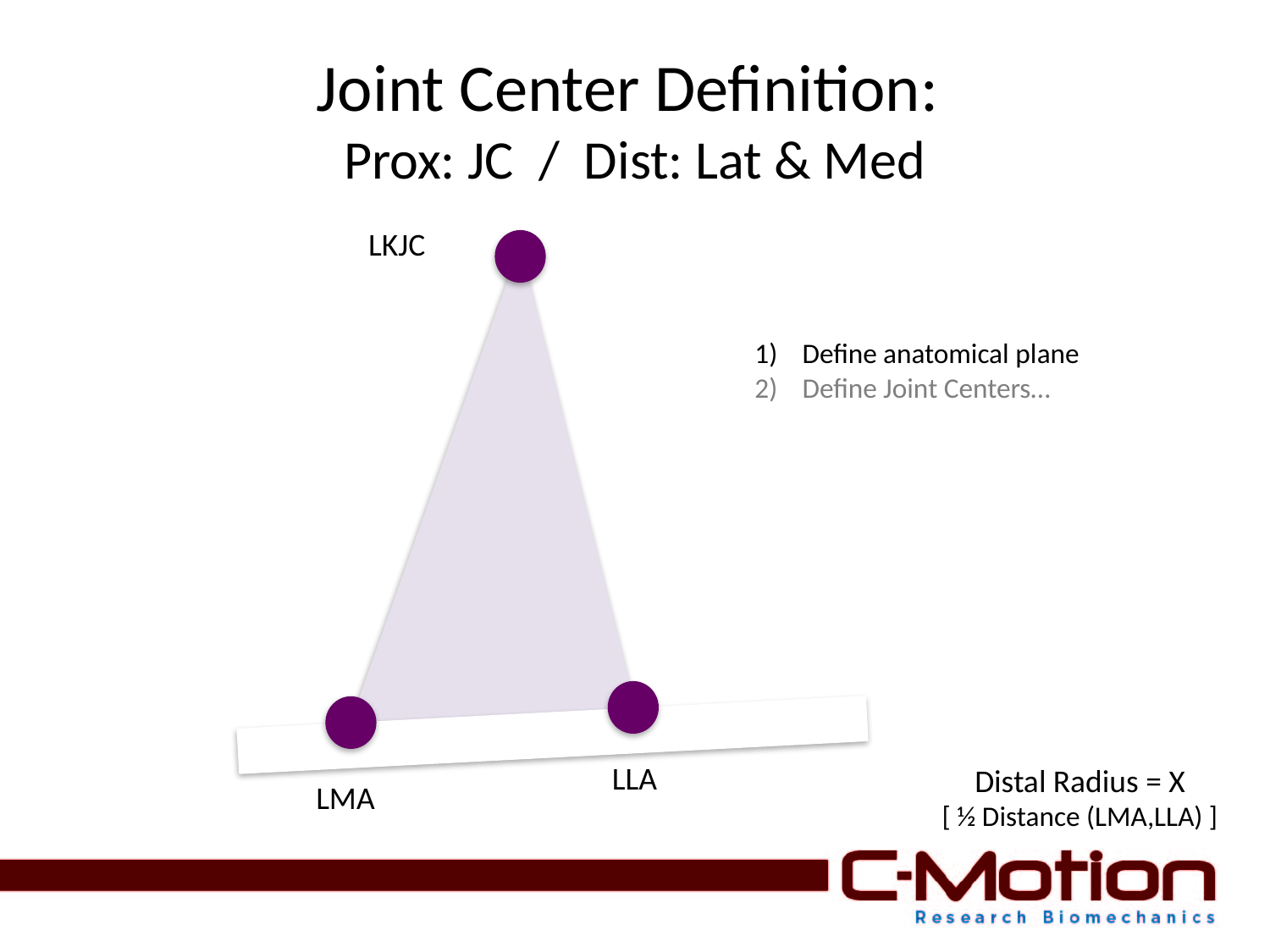

# Joint Center Definition: Prox: JC  /  Dist: Lat & Med
LKJC

Define anatomical plane
Define Joint Centers…

LLA
Distal Radius = X
[ ½ Distance (LMA,LLA) ]
LMA